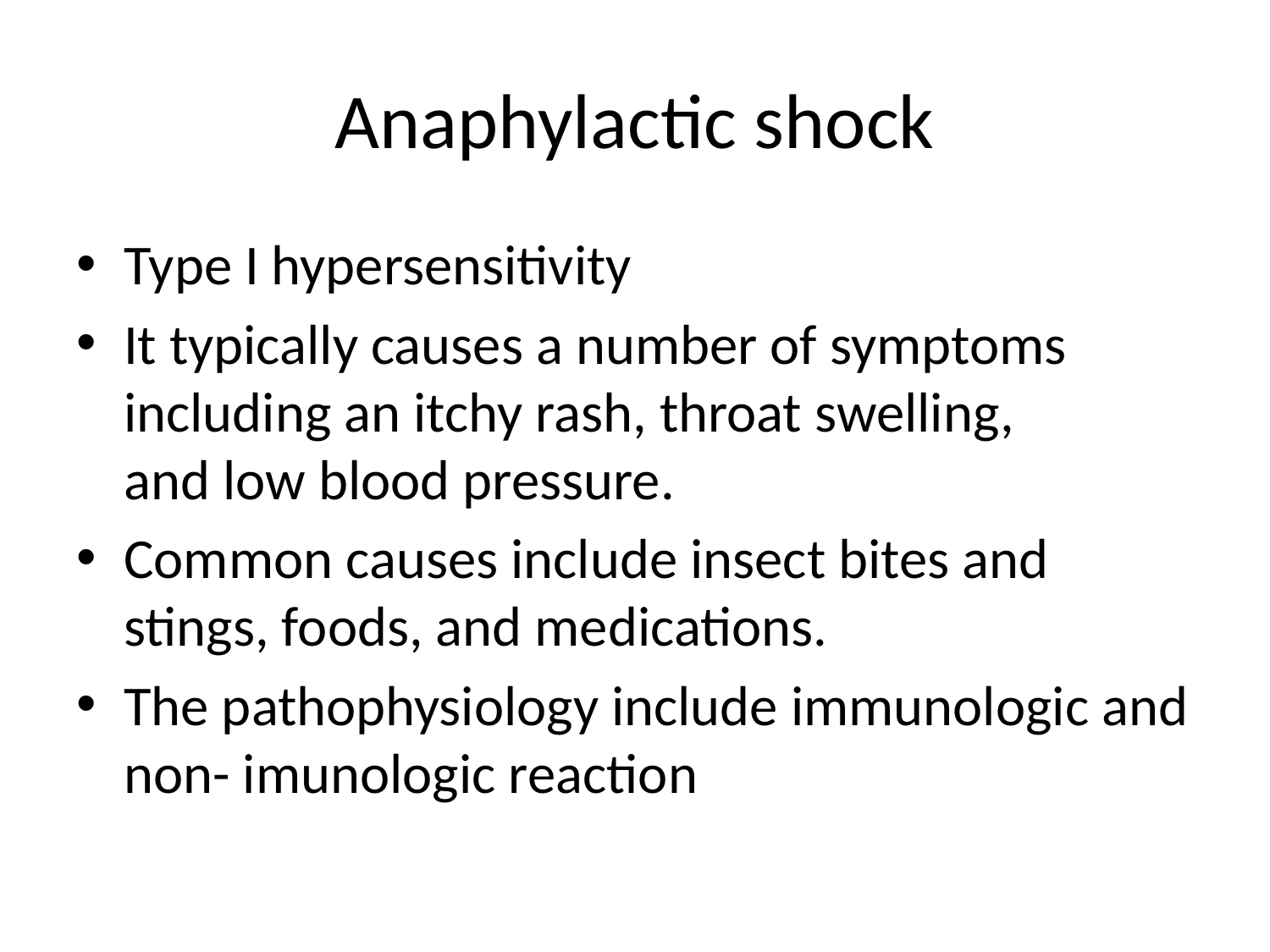

# Anaphylactic shock
Type I hypersensitivity
It typically causes a number of symptoms including an itchy rash, throat swelling, and low blood pressure.
Common causes include insect bites and stings, foods, and medications.
The pathophysiology include immunologic and non- imunologic reaction